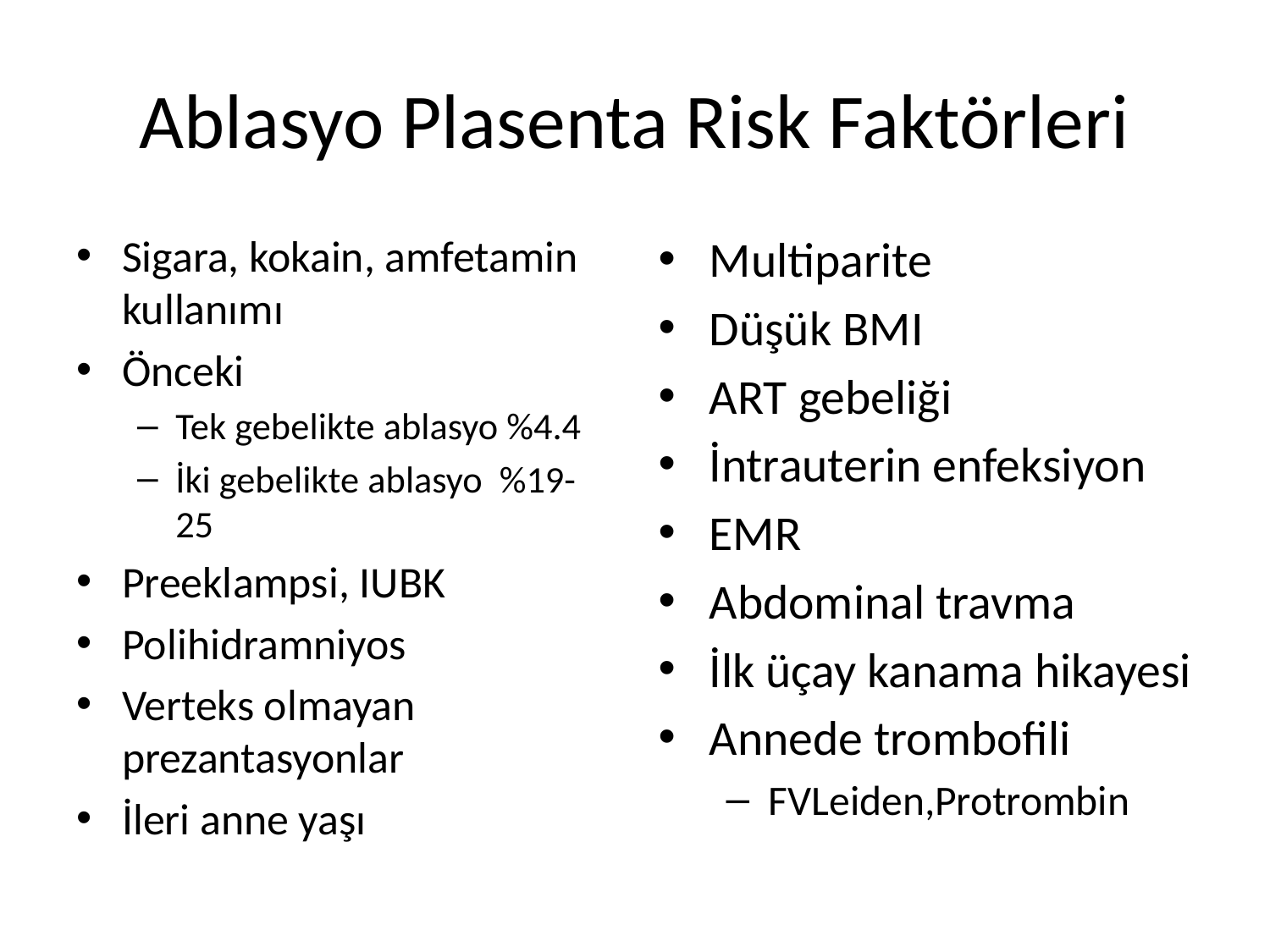

# Ablasyo Plasenta Risk Faktörleri
Sigara, kokain, amfetamin kullanımı
Önceki
Tek gebelikte ablasyo %4.4
İki gebelikte ablasyo  %19-25
Preeklampsi, IUBK
Polihidramniyos
Verteks olmayan prezantasyonlar
İleri anne yaşı
Multiparite
Düşük BMI
ART gebeliği
İntrauterin enfeksiyon
EMR
Abdominal travma
İlk üçay kanama hikayesi
Annede trombofili
FVLeiden,Protrombin